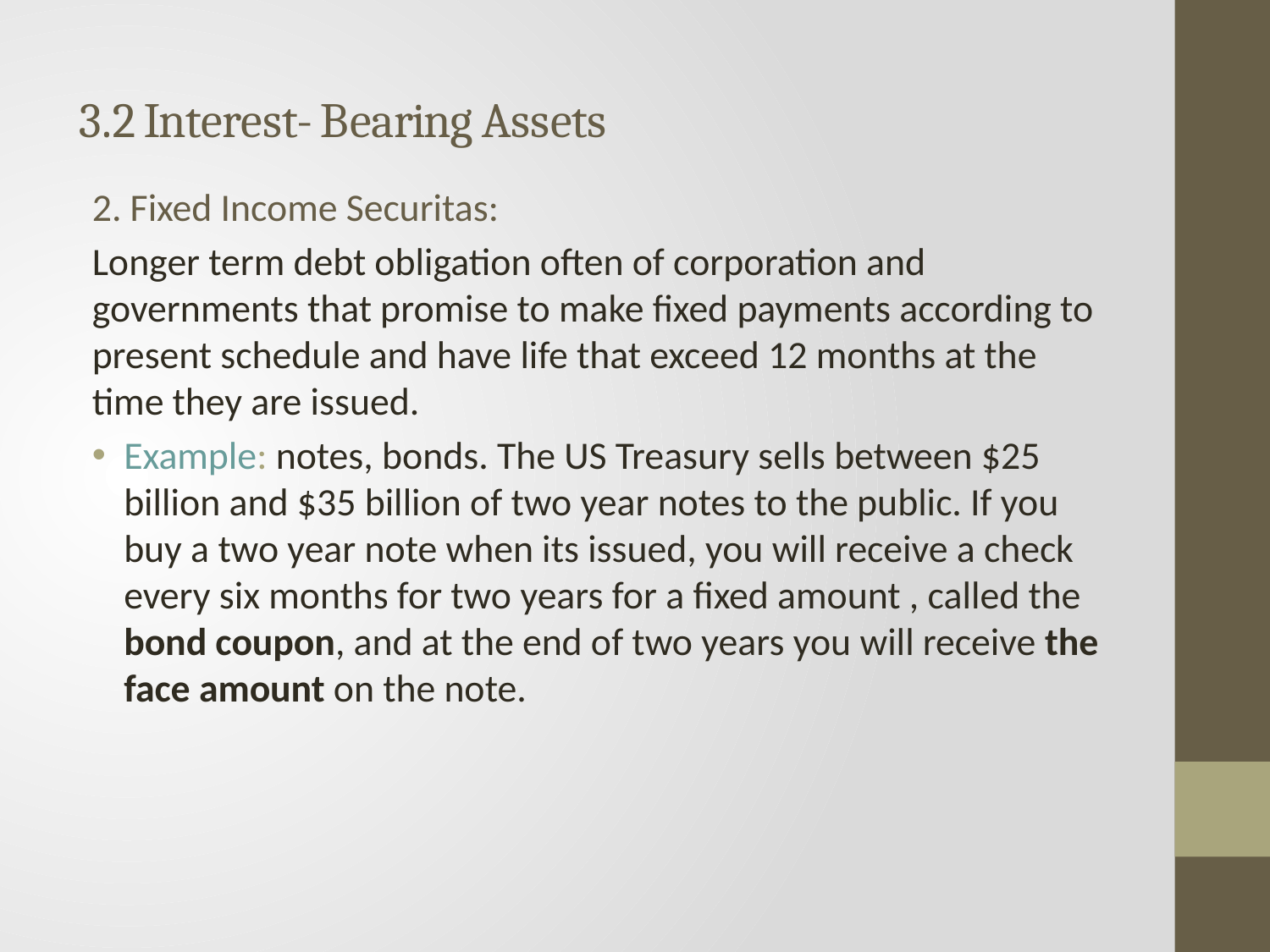

# 3.2 Interest- Bearing Assets
2. Fixed Income Securitas:
Longer term debt obligation often of corporation and governments that promise to make fixed payments according to  present schedule and have life that exceed 12 months at the time they are issued.
Example: notes, bonds. The US Treasury sells between $25 billion and $35 billion of two year notes to the public. If you buy a two year note when its issued, you will receive a check every six months for two years for a fixed amount , called the bond coupon, and at the end of two years you will receive the face amount on the note.